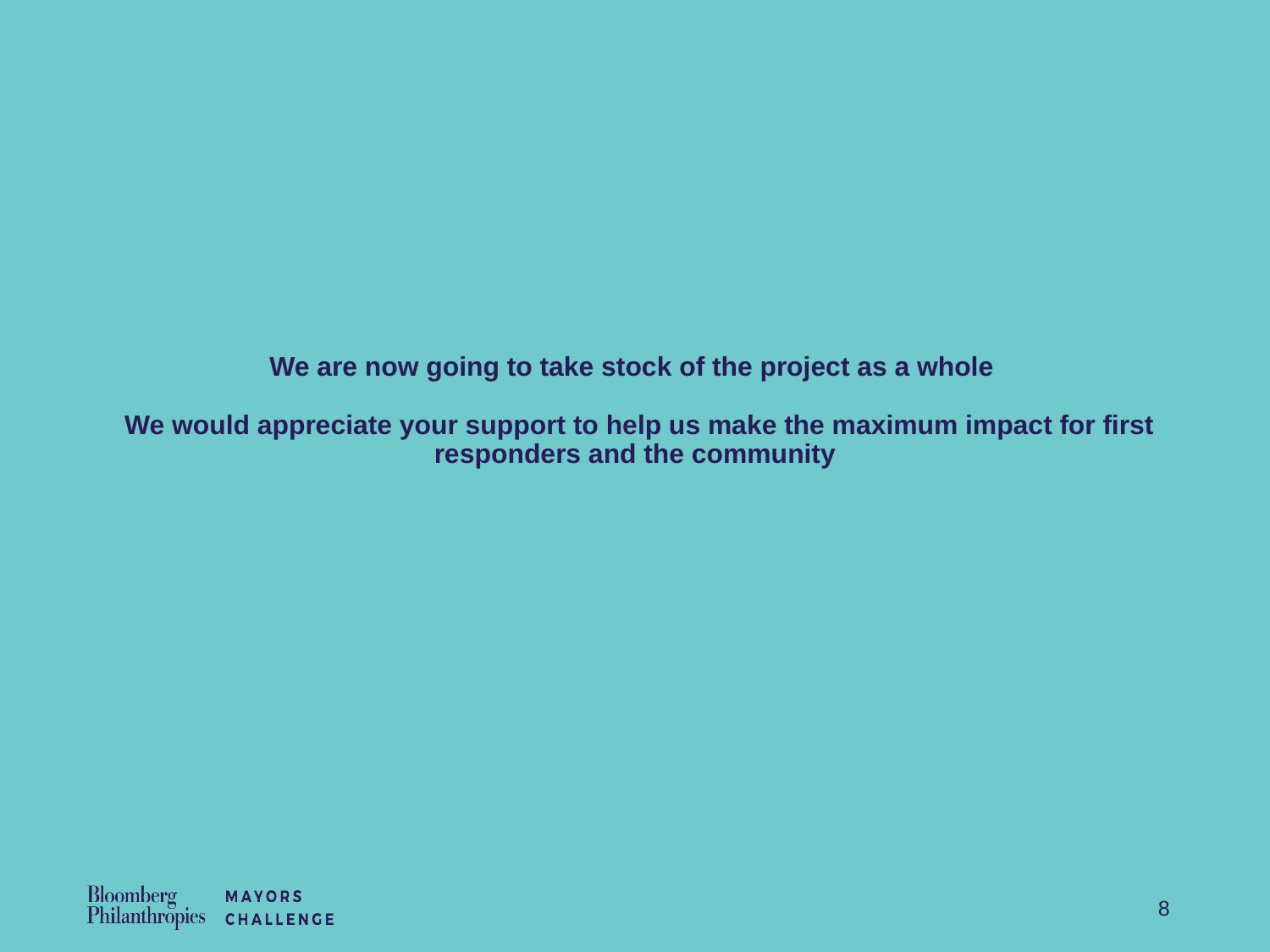

# We are now going to take stock of the project as a whole We would appreciate your support to help us make the maximum impact for first responders and the community
8